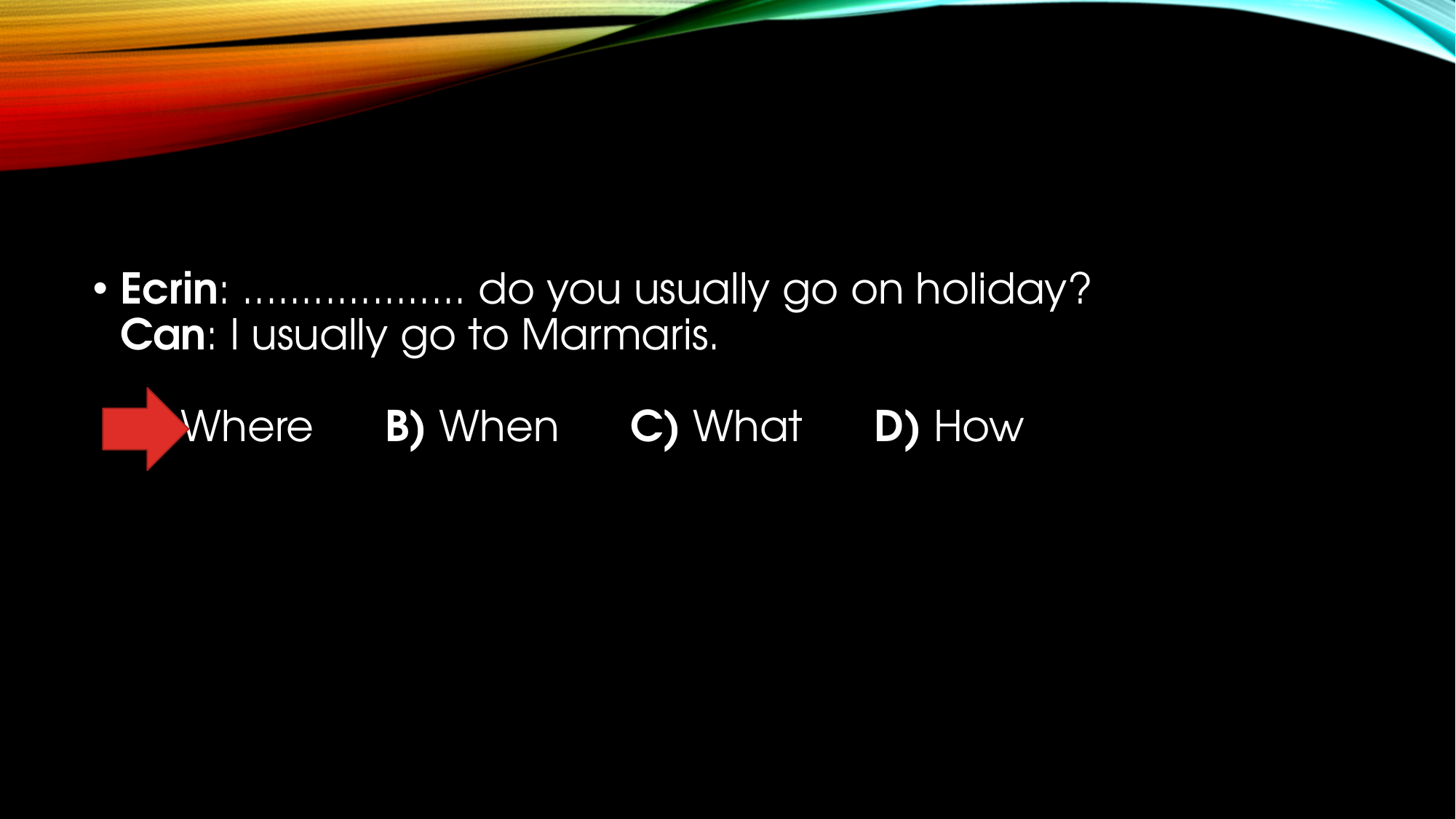

#
Ecrin: ................... do you usually go on holiday?
Can: I usually go to Marmaris. 
A) Where      B) When      C) What      D) How